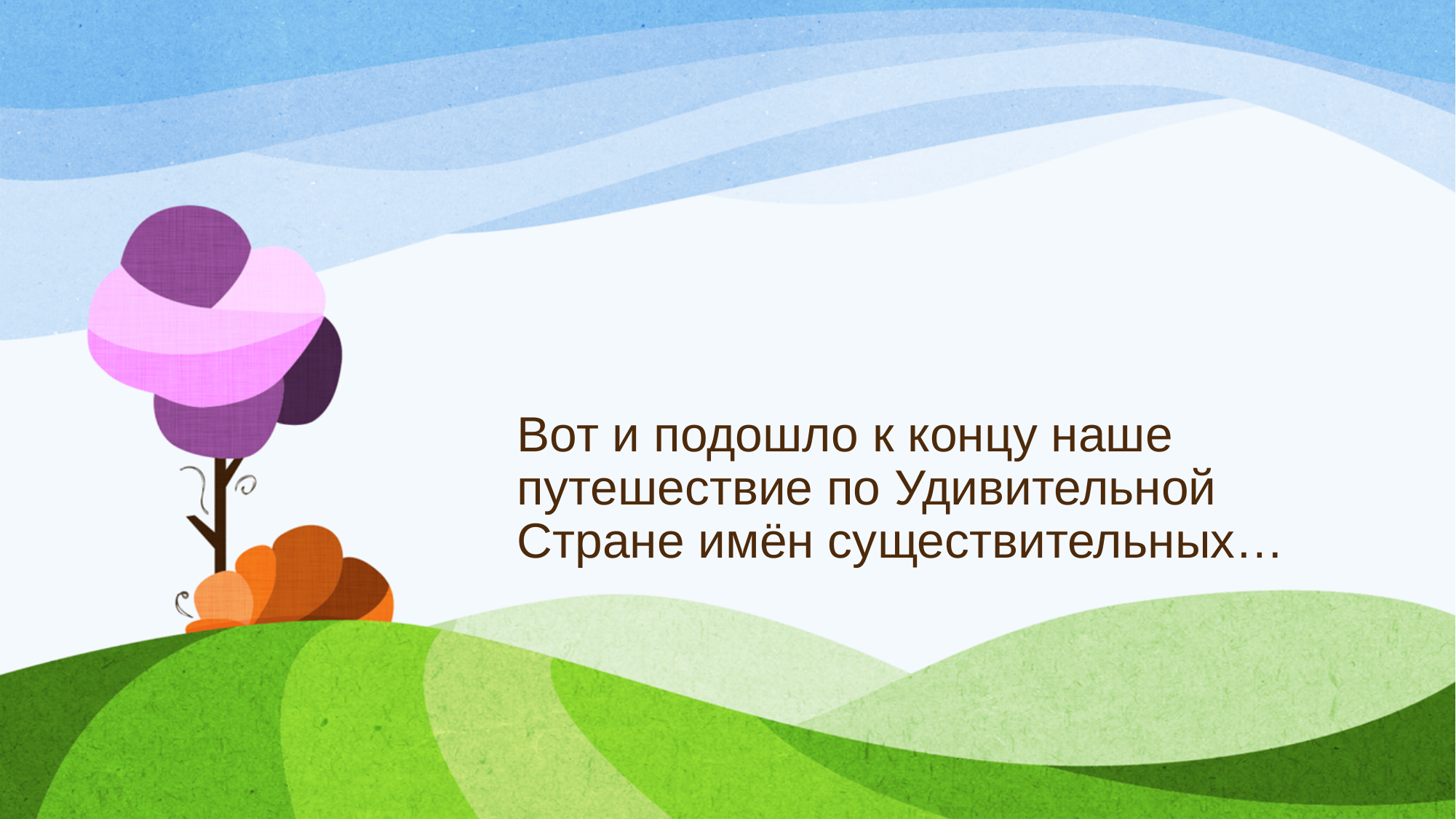

# Вот и подошло к концу наше путешествие по Удивительной Стране имён существительных…